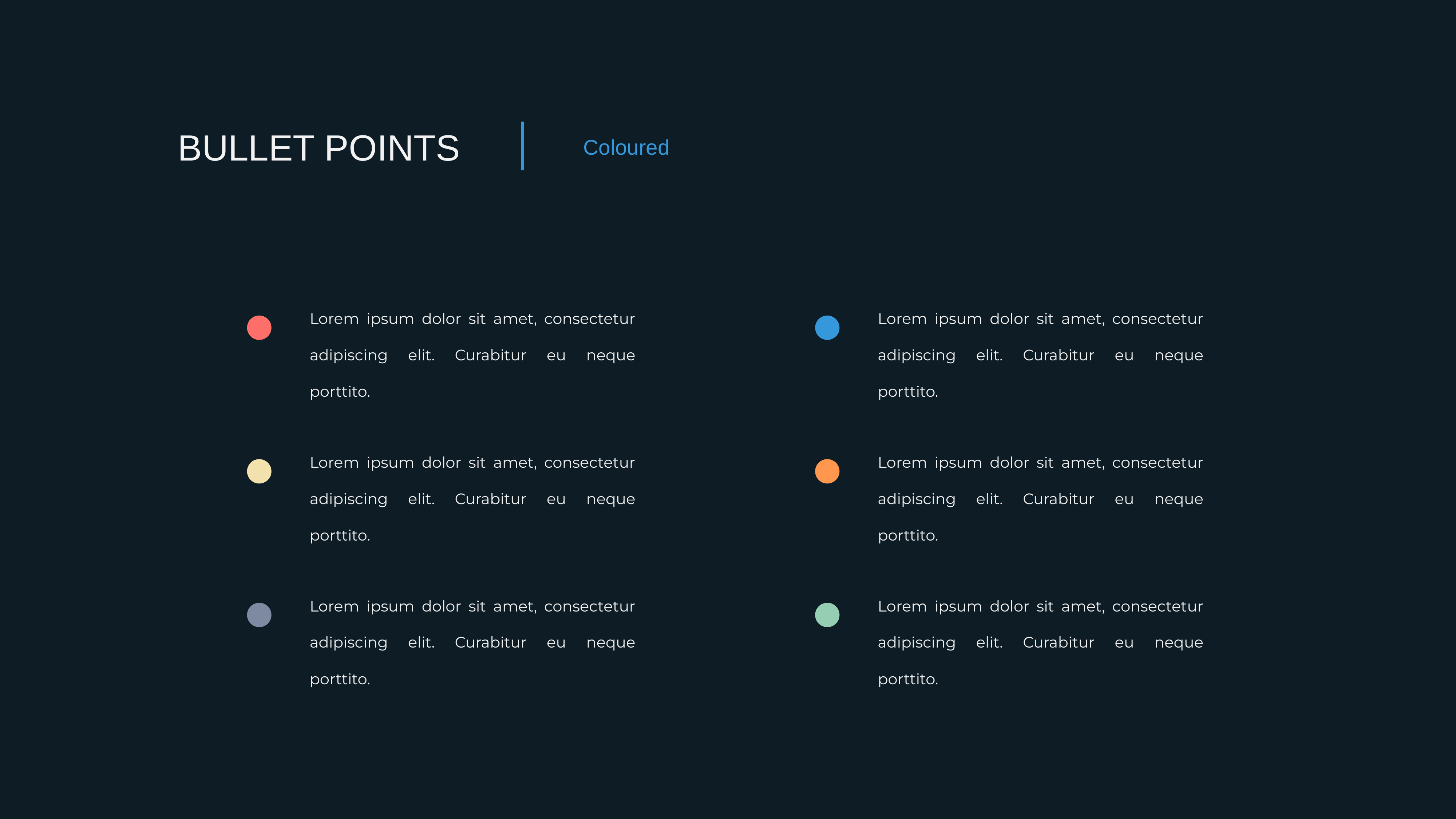

BULLET POINTS
Coloured
Lorem ipsum dolor sit amet, consectetur adipiscing elit. Curabitur eu neque porttito.
Lorem ipsum dolor sit amet, consectetur adipiscing elit. Curabitur eu neque porttito.

Lorem ipsum dolor sit amet, consectetur adipiscing elit. Curabitur eu neque porttito.
Lorem ipsum dolor sit amet, consectetur adipiscing elit. Curabitur eu neque porttito.

Lorem ipsum dolor sit amet, consectetur adipiscing elit. Curabitur eu neque porttito.
Lorem ipsum dolor sit amet, consectetur adipiscing elit. Curabitur eu neque porttito.